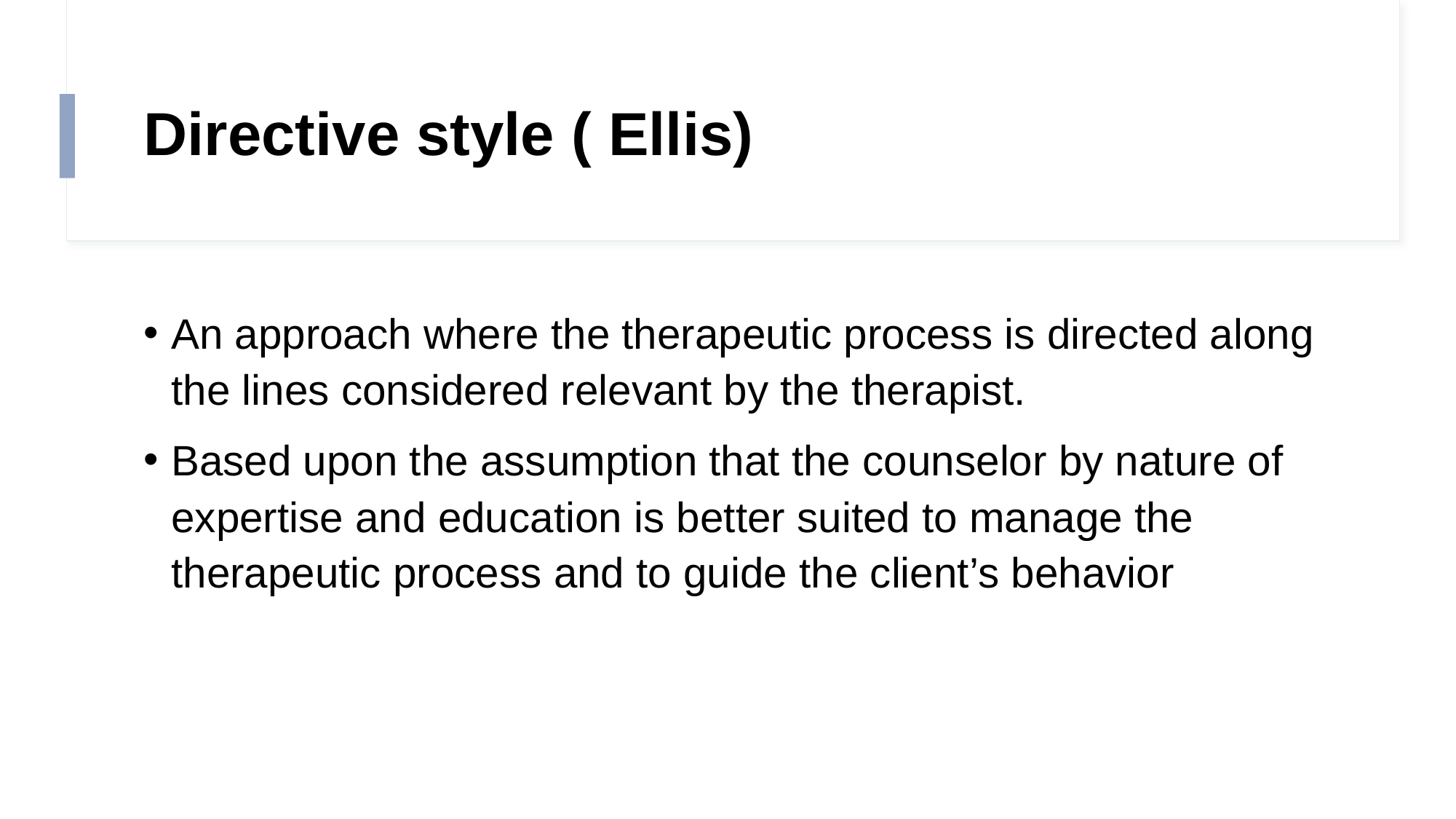

# Directive style ( Ellis)
An approach where the therapeutic process is directed along the lines considered relevant by the therapist.
Based upon the assumption that the counselor by nature of expertise and education is better suited to manage the therapeutic process and to guide the client’s behavior